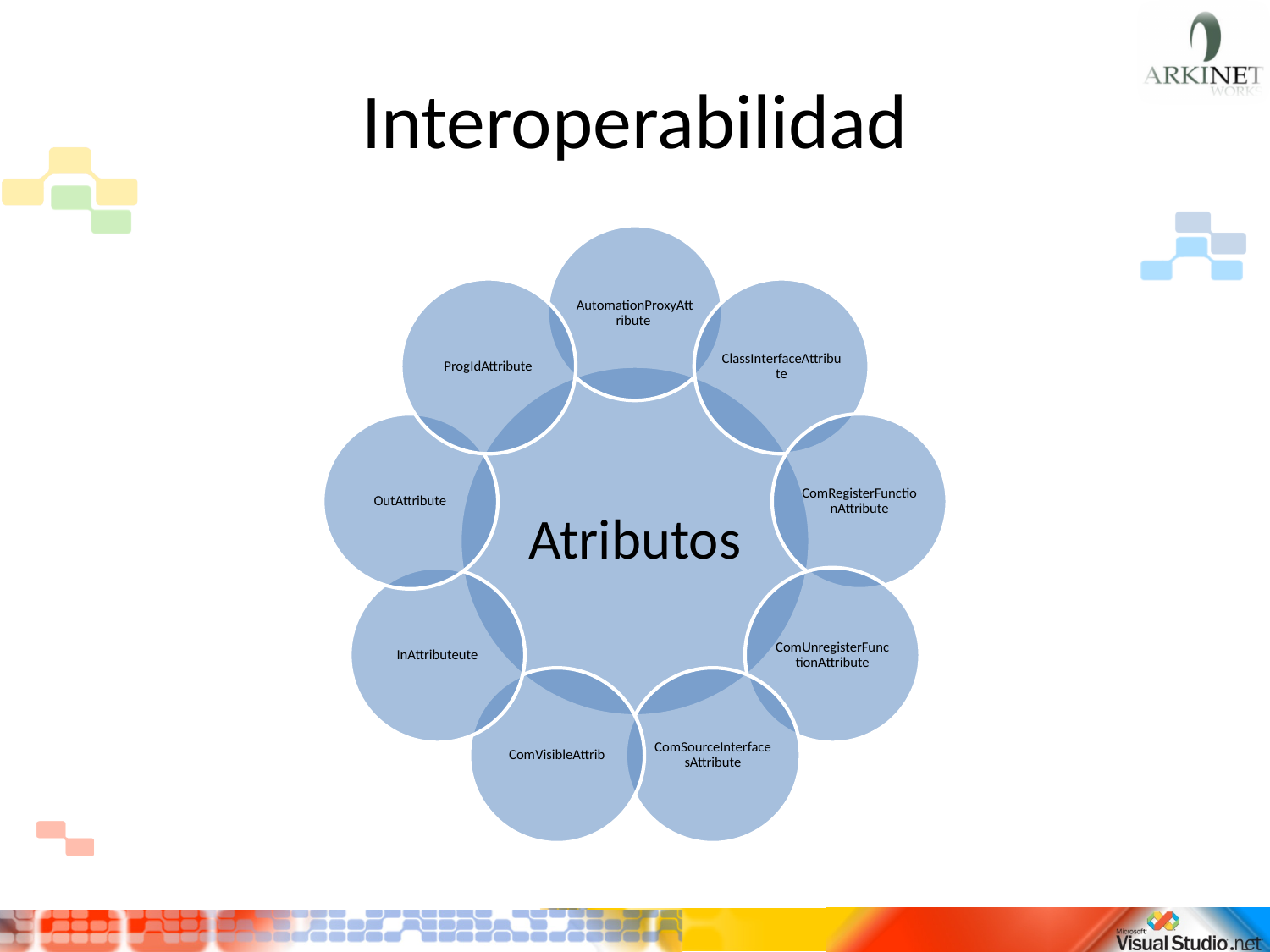

# Interoperabilidad
Atributos
AutomationProxyAttribute
ClassInterfaceAttribute
ComRegisterFunctionAttribute
ComUnregisterFunctionAttribute
ComSourceInterfacesAttribute
ComVisibleAttrib
InAttributeute
OutAttribute
ProgIdAttribute